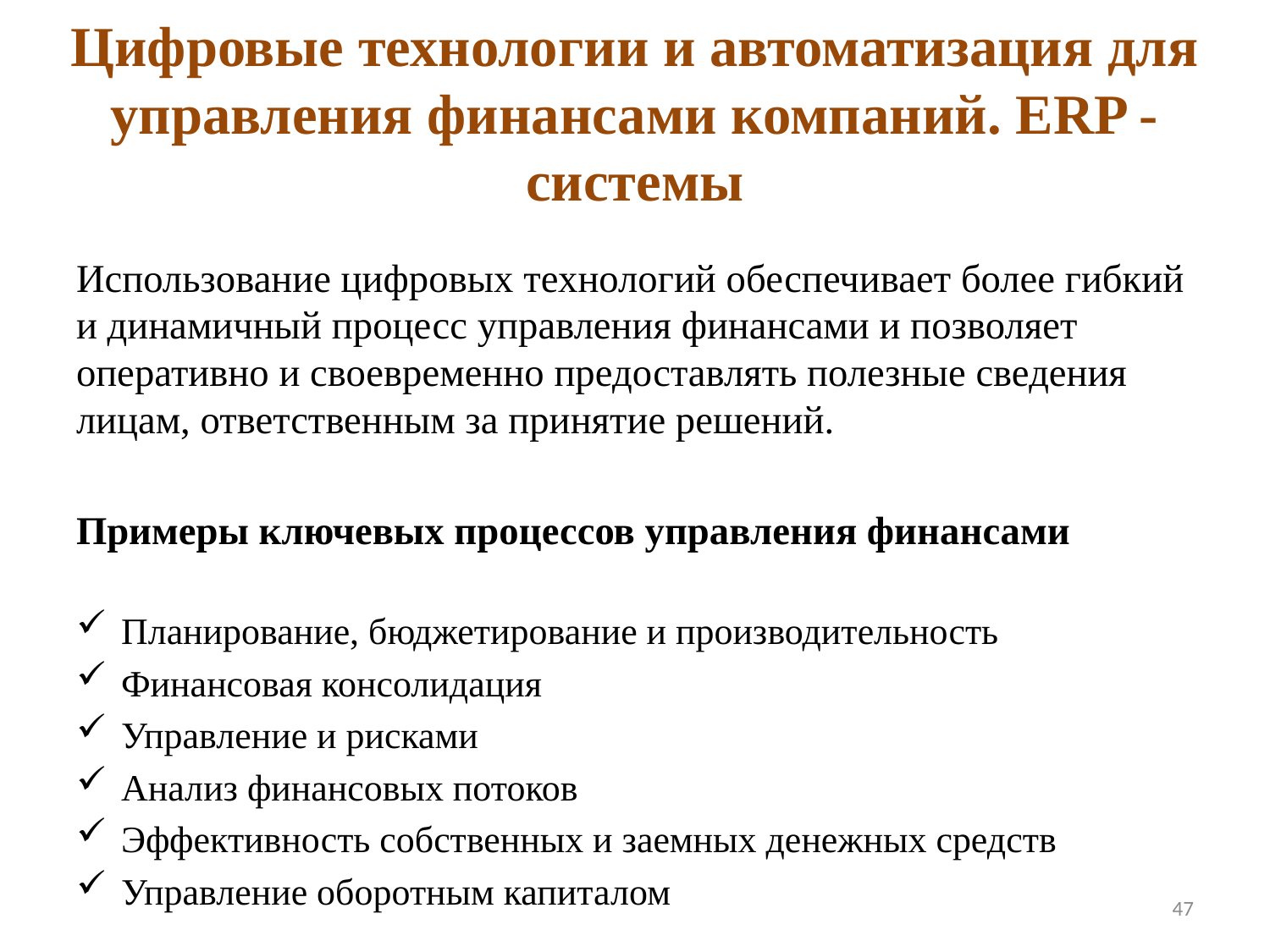

# Цифровые технологии и автоматизация для управления финансами компаний. ERP - системы
Использование цифровых технологий обеспечивает более гибкий и динамичный процесс управления финансами и позволяет оперативно и своевременно предоставлять полезные сведения лицам, ответственным за принятие решений.

Примеры ключевых процессов управления финансами

Планирование, бюджетирование и производительность
Финансовая консолидация
Управление и рисками
Анализ финансовых потоков
Эффективность собственных и заемных денежных средств
Управление оборотным капиталом

47